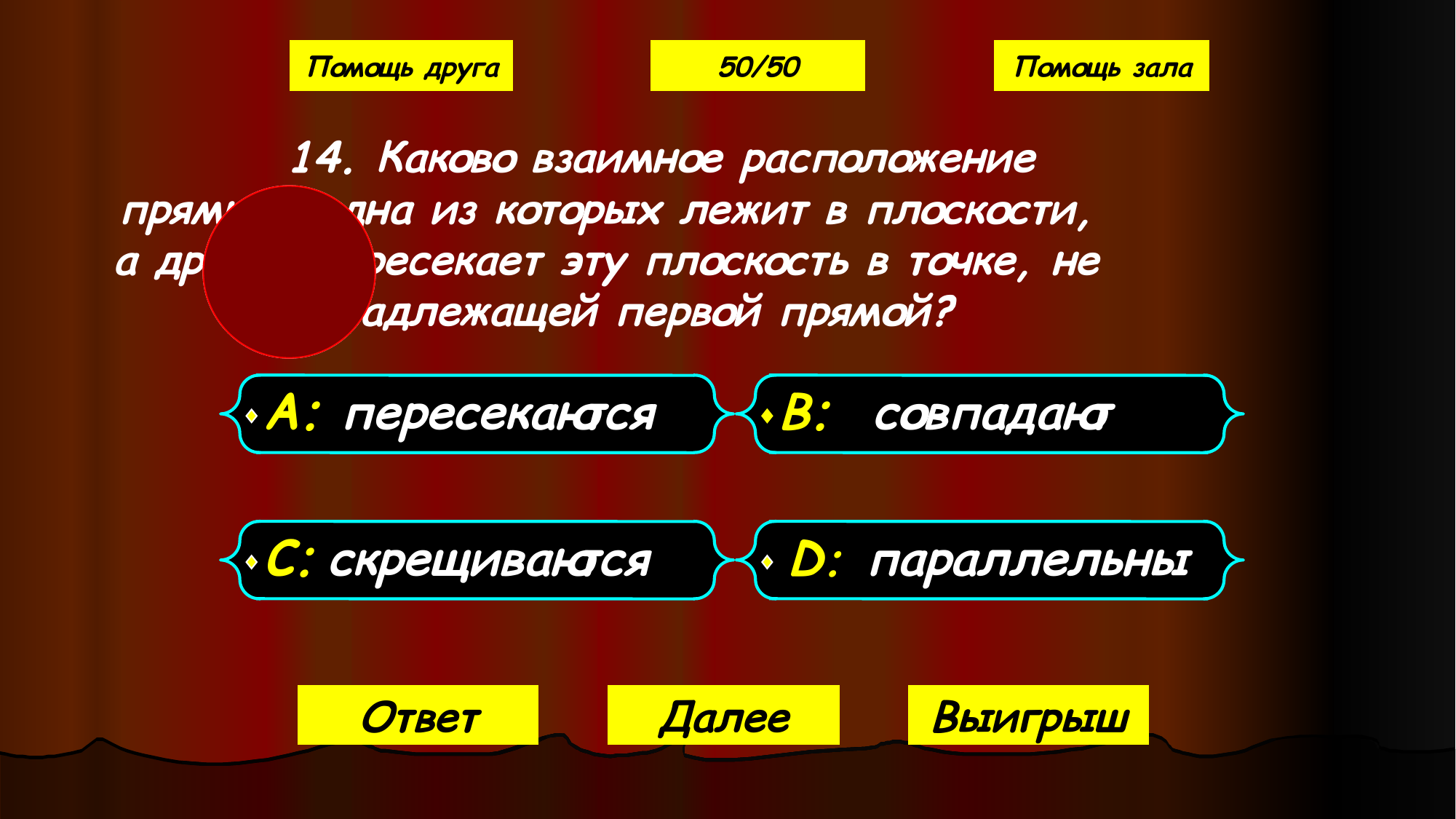

Помощь друга
50/50
Помощь зала
		14. Каково взаимное расположение прямых, одна из которых лежит в плоскости, а другая пересекает эту плоскость в точке, не принадлежащей первой прямой?

А: пересекаются
В:  совпадают

С:  скрещиваются

D:  параллельны

Ответ
Далее
Выигрыш